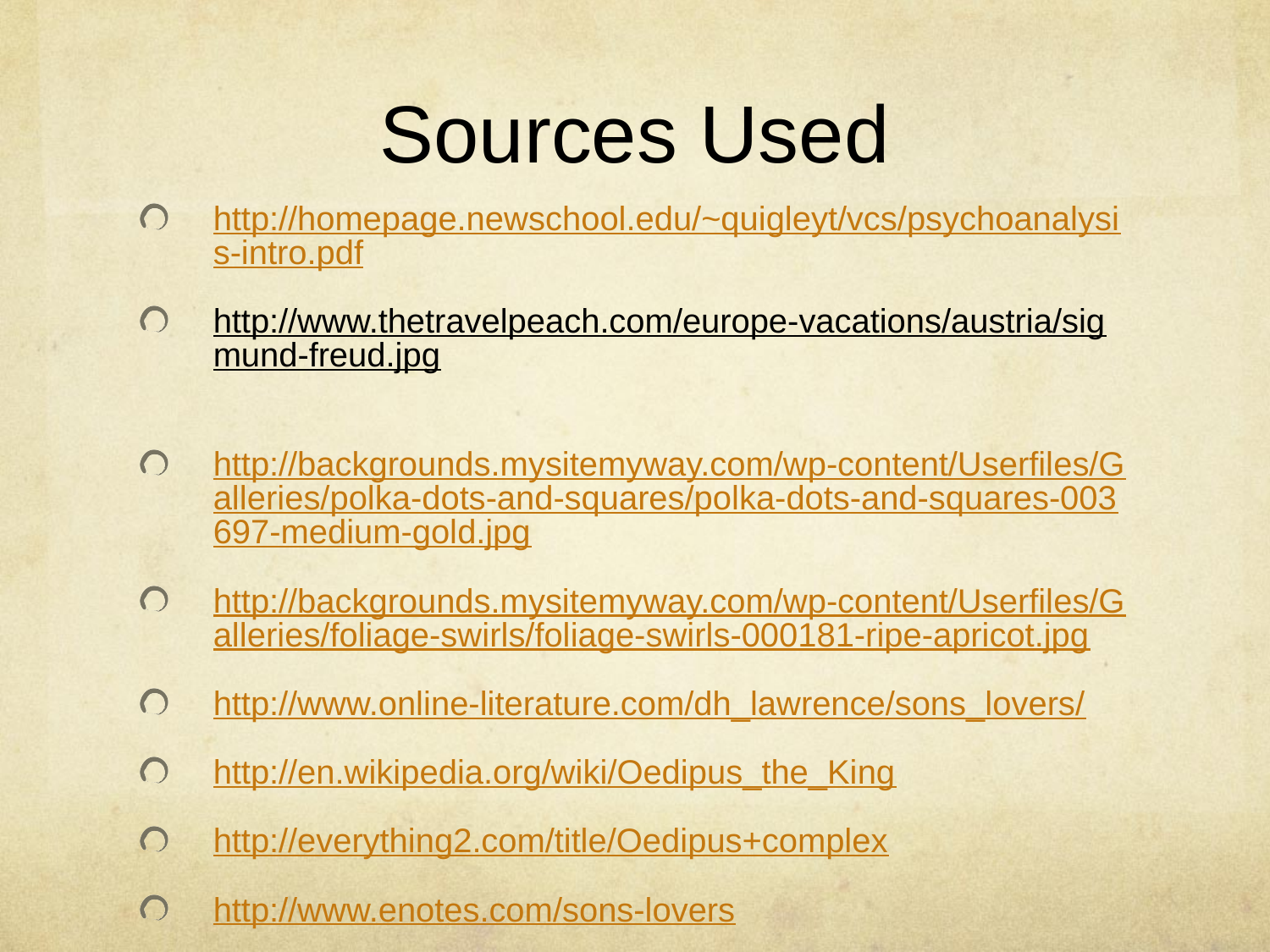

# Sources Used
http://homepage.newschool.edu/~quigleyt/vcs/psychoanalysis-intro.pdf
http://www.thetravelpeach.com/europe-vacations/austria/sigmund-freud.jpg
http://backgrounds.mysitemyway.com/wp-content/Userfiles/Galleries/polka-dots-and-squares/polka-dots-and-squares-003697-medium-gold.jpg
http://backgrounds.mysitemyway.com/wp-content/Userfiles/Galleries/foliage-swirls/foliage-swirls-000181-ripe-apricot.jpg
http://www.online-literature.com/dh_lawrence/sons_lovers/
http://en.wikipedia.org/wiki/Oedipus_the_King
http://everything2.com/title/Oedipus+complex
http://www.enotes.com/sons-lovers
http://en.wikipedia.org/wiki/Oedipus_the_King
http://absoluteshakespeare.com/guides/hamlet/summary/hamlet_summary.htm